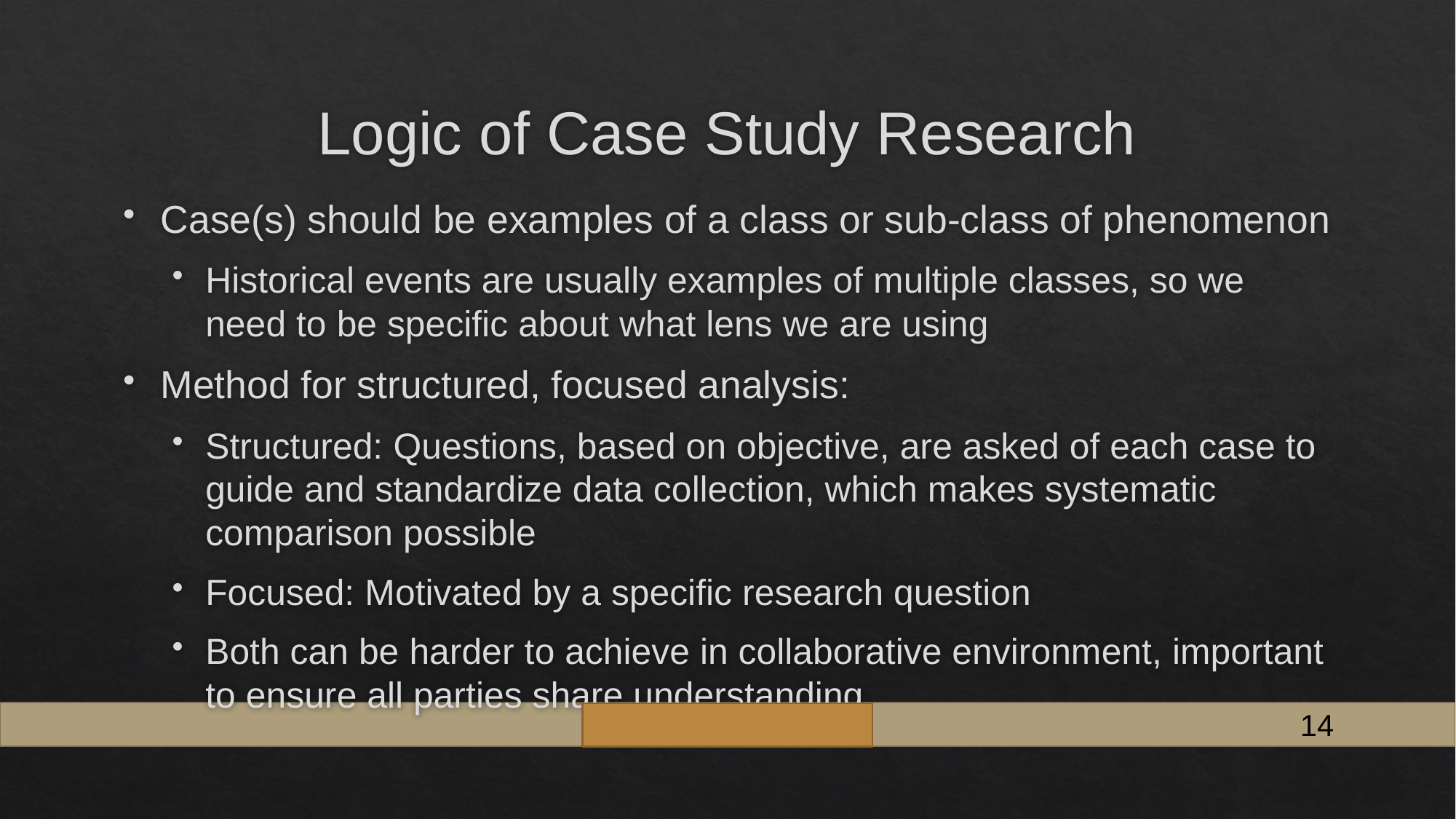

# Logic of Case Study Research
Case(s) should be examples of a class or sub-class of phenomenon
Historical events are usually examples of multiple classes, so we need to be specific about what lens we are using
Method for structured, focused analysis:
Structured: Questions, based on objective, are asked of each case to guide and standardize data collection, which makes systematic comparison possible
Focused: Motivated by a specific research question
Both can be harder to achieve in collaborative environment, important to ensure all parties share understanding
14